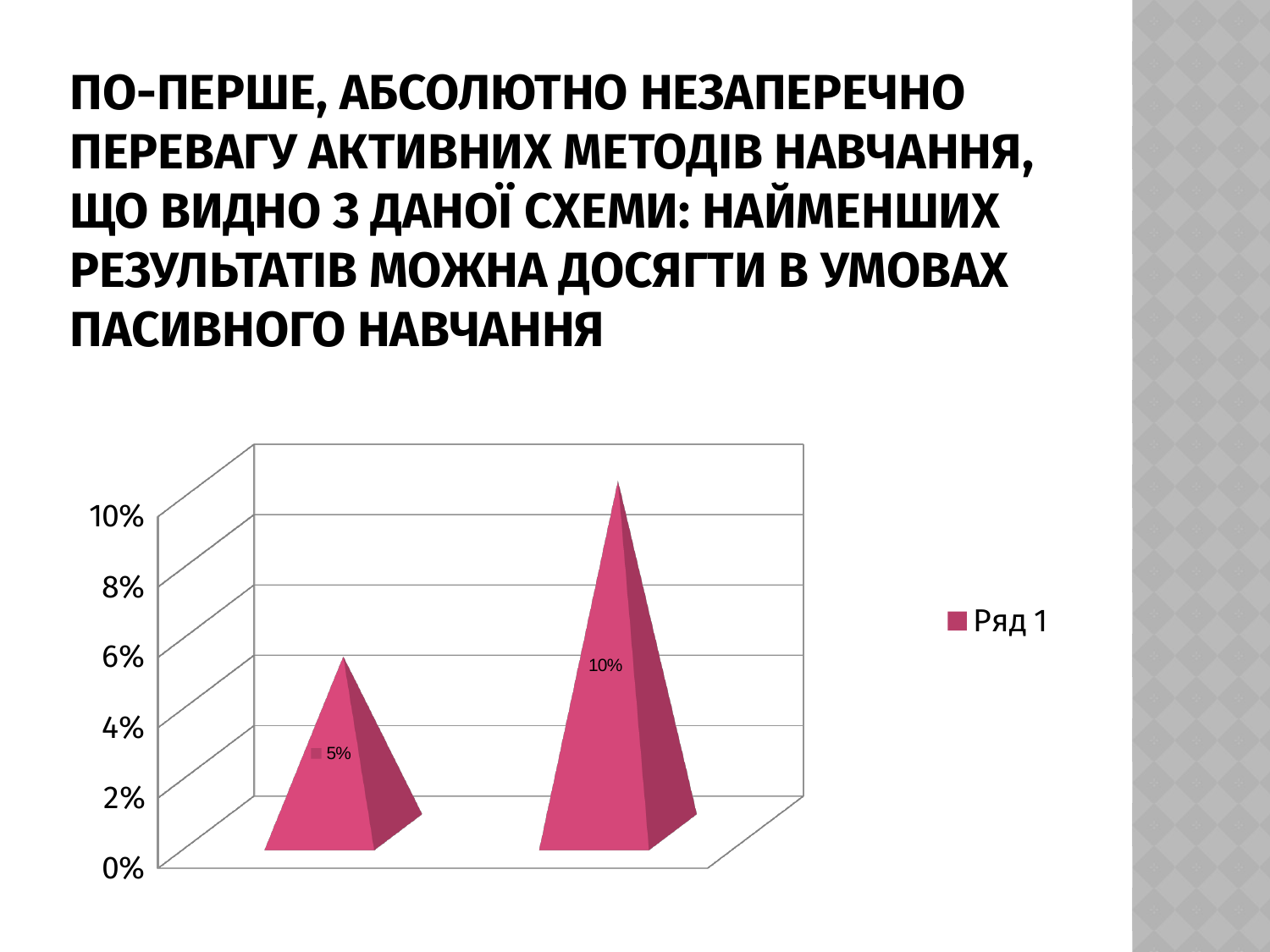

# По-перше, абсолютно незаперечно перевагу активних методів навчання, що видно з даної схеми: найменших результатів можна досягти в умовах пасивного навчання

[unsupported chart]